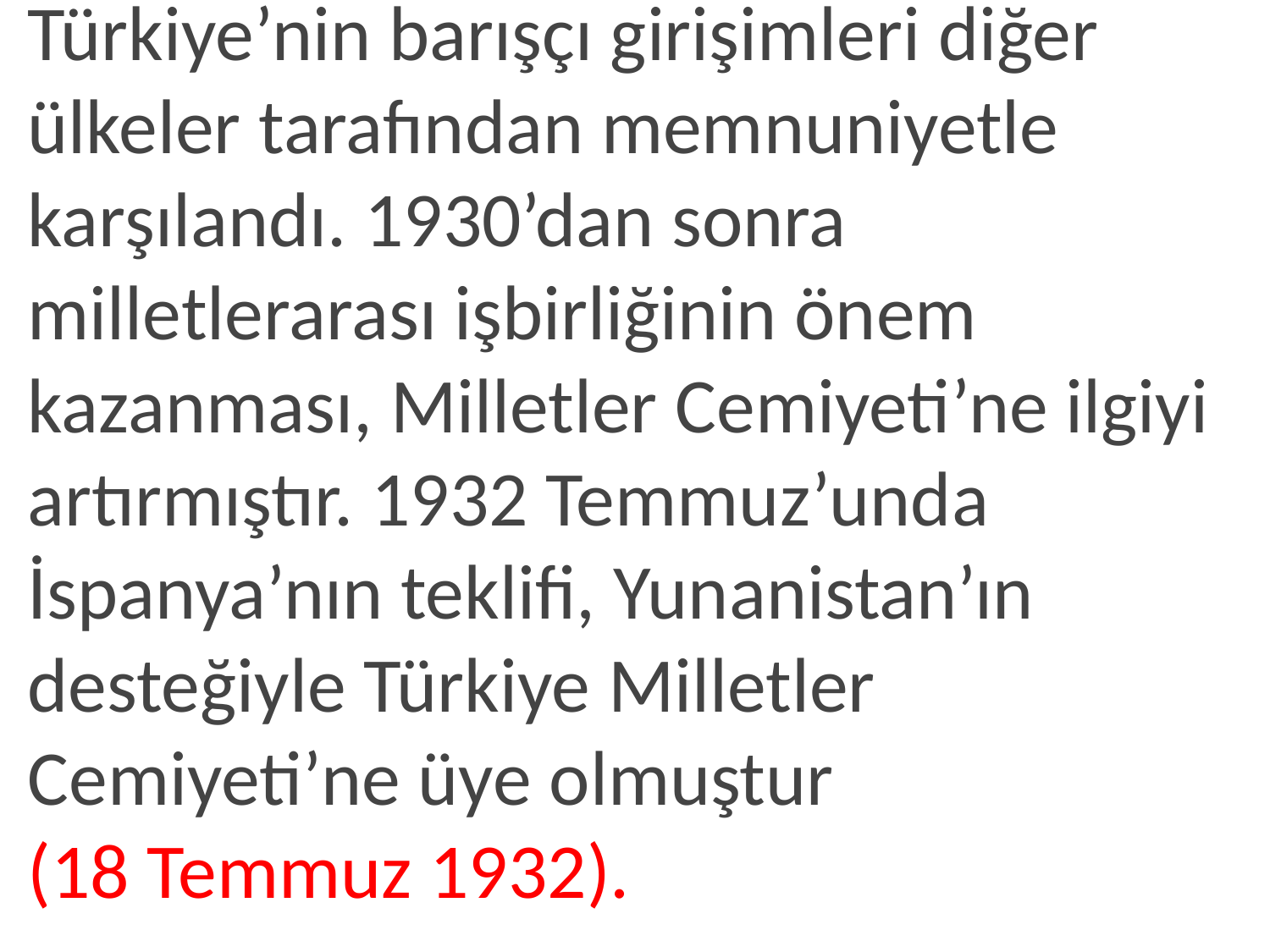

Türkiye’nin barışçı girişimleri diğer ülkeler tarafından memnuniyetle karşılandı. 1930’dan sonra milletlerarası işbirliğinin önem kazanması, Milletler Cemiyeti’ne ilgiyi artırmıştır. 1932 Temmuz’unda İspanya’nın teklifi, Yunanistan’ın desteğiyle Türkiye Milletler Cemiyeti’ne üye olmuştur
(18 Temmuz 1932).